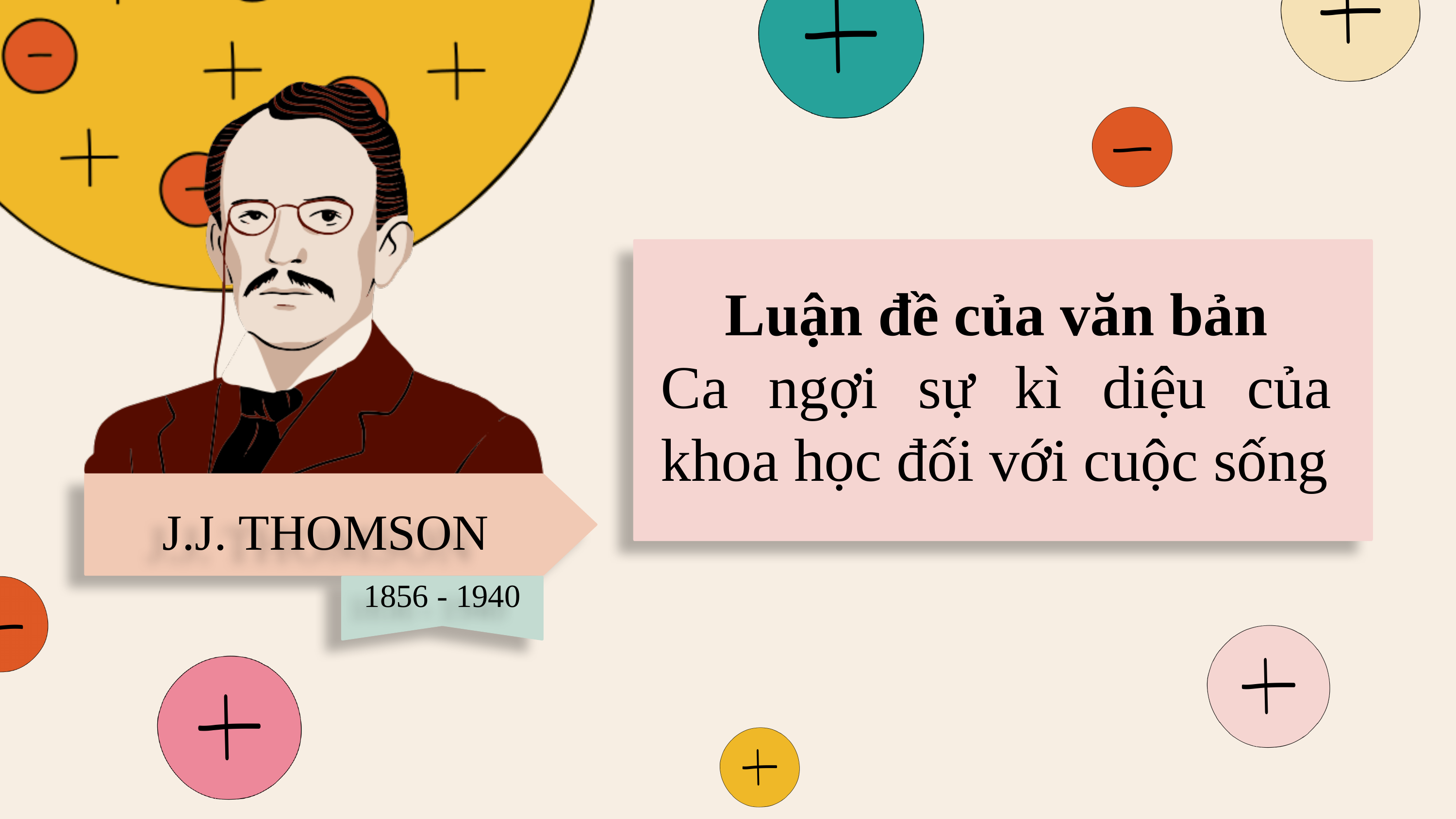

Luận đề của văn bản
Ca ngợi sự kì diệu của khoa học đối với cuộc sống

J.J. THOMSON

1856 - 1940